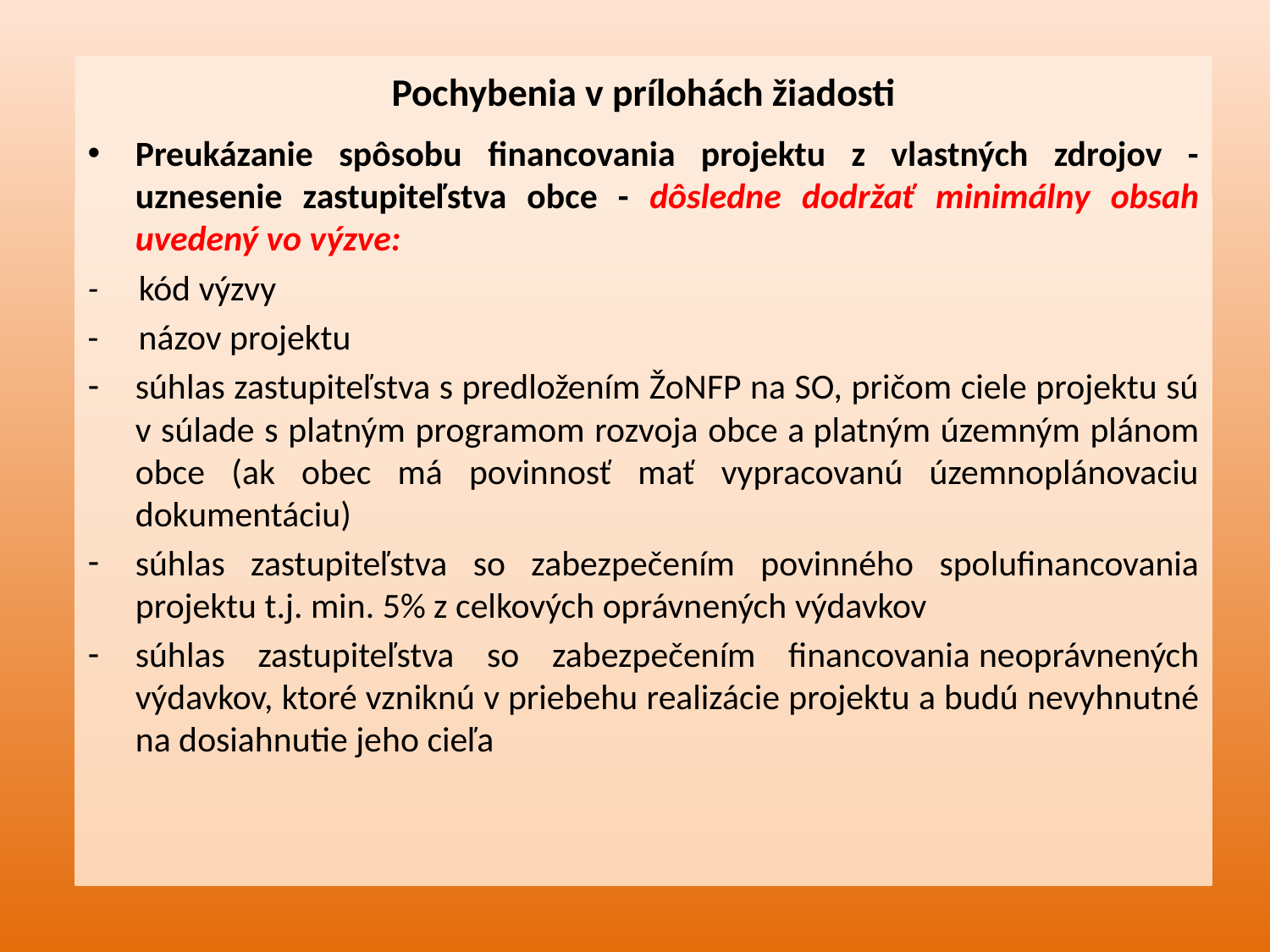

Pochybenia v prílohách žiadosti
Preukázanie spôsobu financovania projektu z vlastných zdrojov - uznesenie zastupiteľstva obce - dôsledne dodržať minimálny obsah uvedený vo výzve:
-     kód výzvy
-     názov projektu
súhlas zastupiteľstva s predložením ŽoNFP na SO, pričom ciele projektu sú v súlade s platným programom rozvoja obce a platným územným plánom obce (ak obec má povinnosť mať vypracovanú územnoplánovaciu dokumentáciu)
súhlas zastupiteľstva so zabezpečením povinného spolufinancovania projektu t.j. min. 5% z celkových oprávnených výdavkov
súhlas zastupiteľstva so zabezpečením financovania neoprávnených výdavkov, ktoré vzniknú v priebehu realizácie projektu a budú nevyhnutné na dosiahnutie jeho cieľa